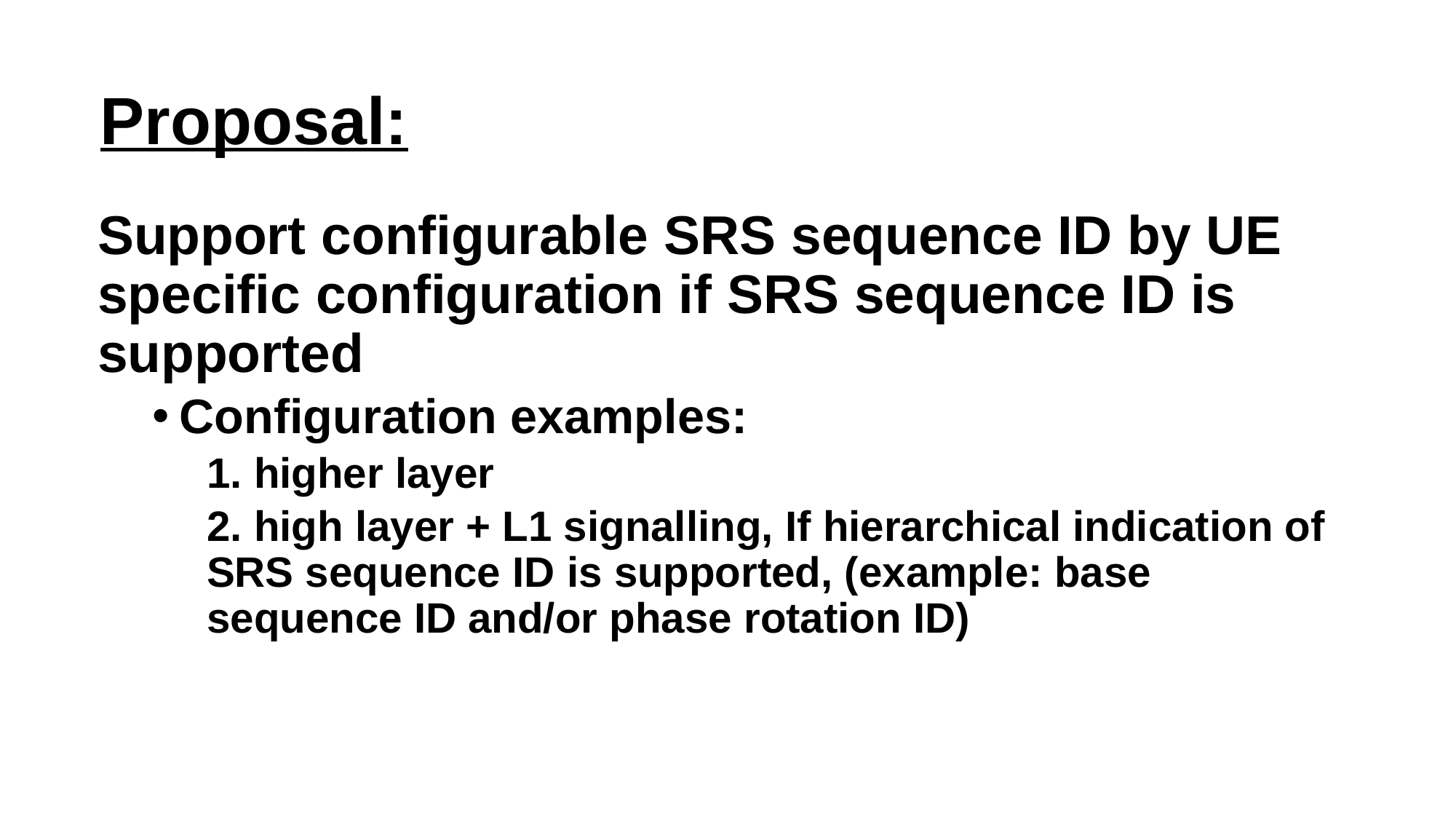

# Proposal:
Support configurable SRS sequence ID by UE specific configuration if SRS sequence ID is supported
Configuration examples:
1. higher layer
2. high layer + L1 signalling, If hierarchical indication of SRS sequence ID is supported, (example: base sequence ID and/or phase rotation ID)